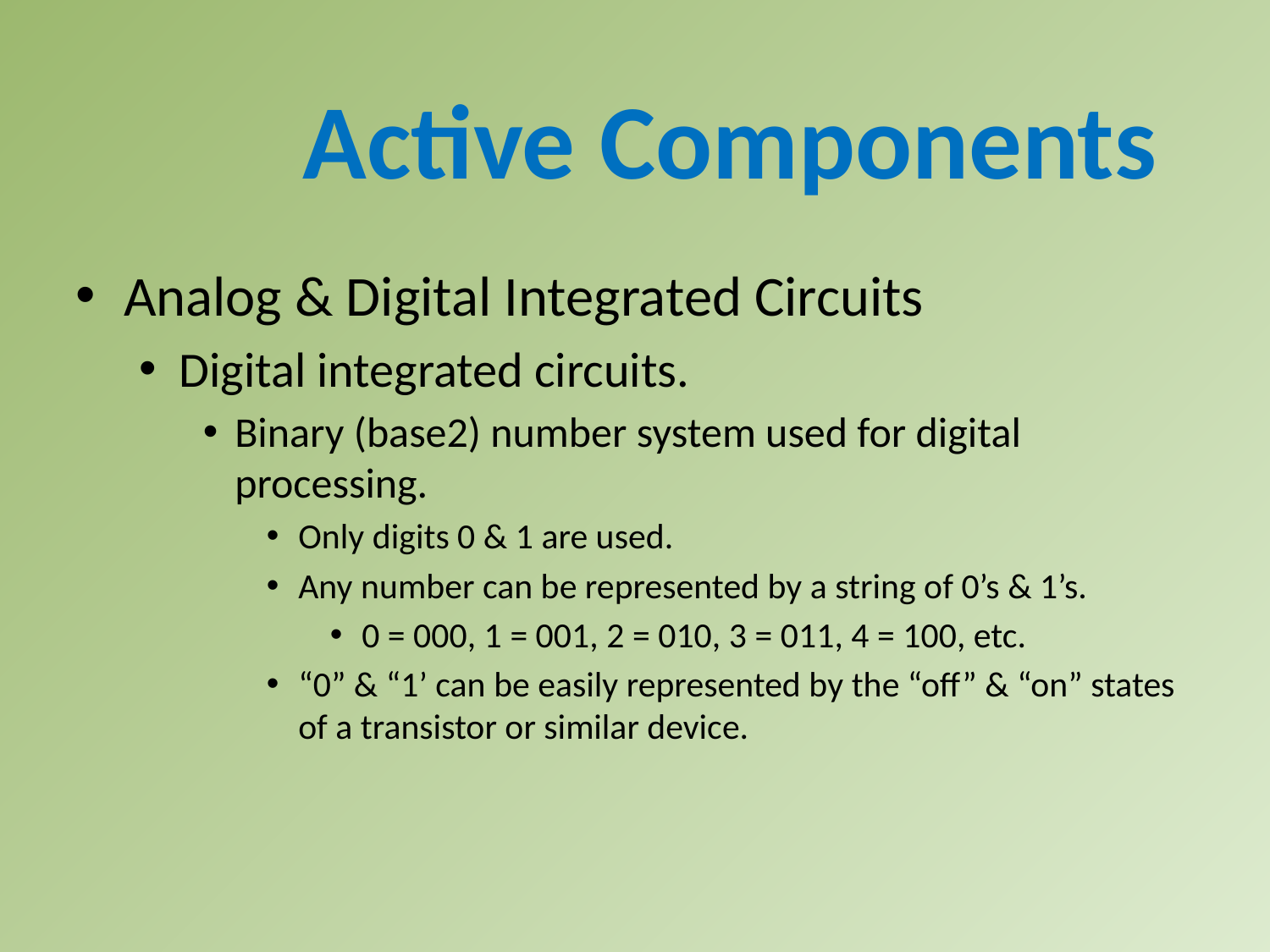

Active Components
Analog & Digital Integrated Circuits
Digital integrated circuits.
Binary (base2) number system used for digital processing.
Only digits 0 & 1 are used.
Any number can be represented by a string of 0’s & 1’s.
0 = 000, 1 = 001, 2 = 010, 3 = 011, 4 = 100, etc.
“0” & “1’ can be easily represented by the “off” & “on” states of a transistor or similar device.